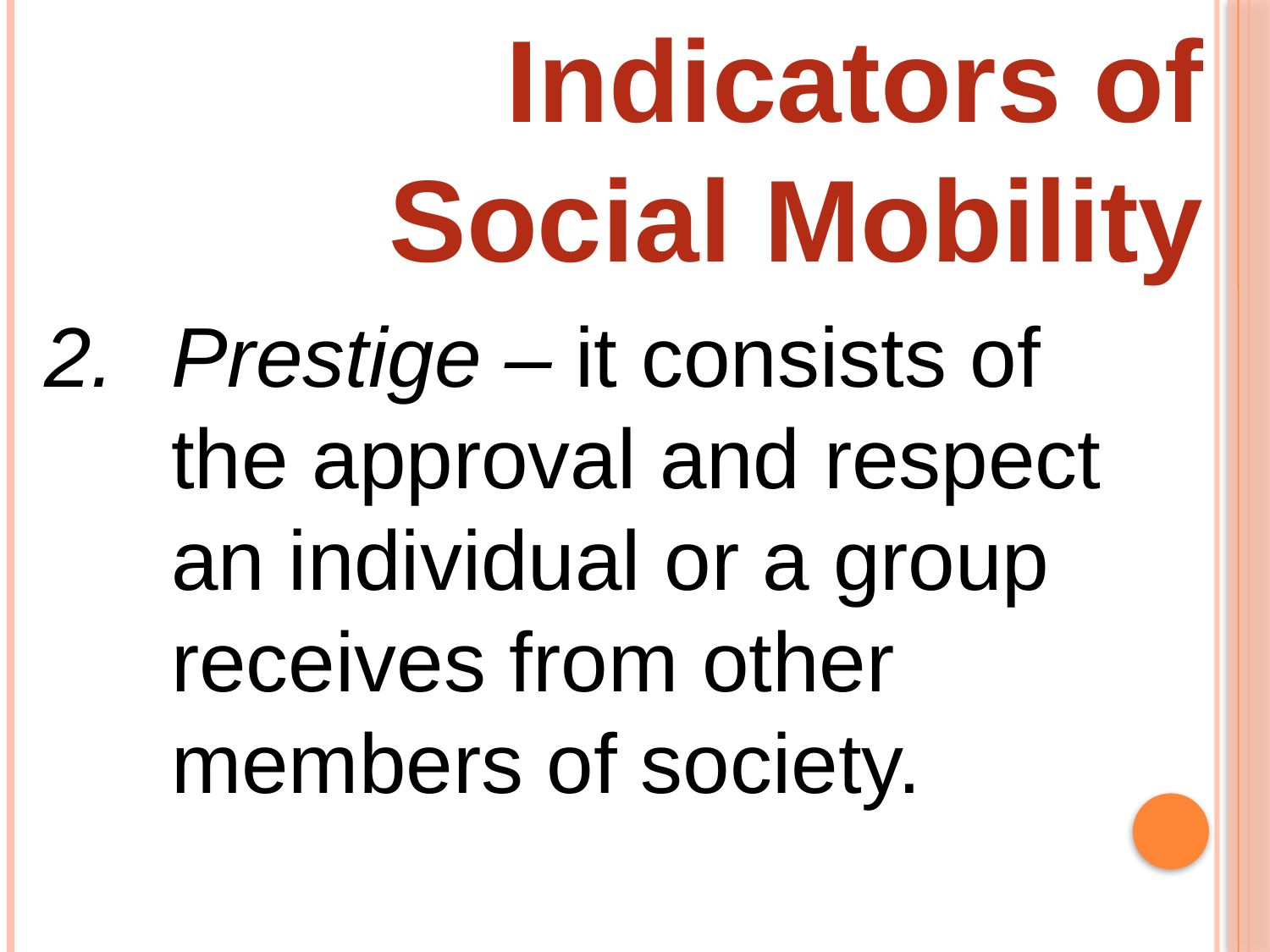

Indicators of
Social Mobility
Prestige – it consists of the approval and respect an individual or a group receives from other members of society.